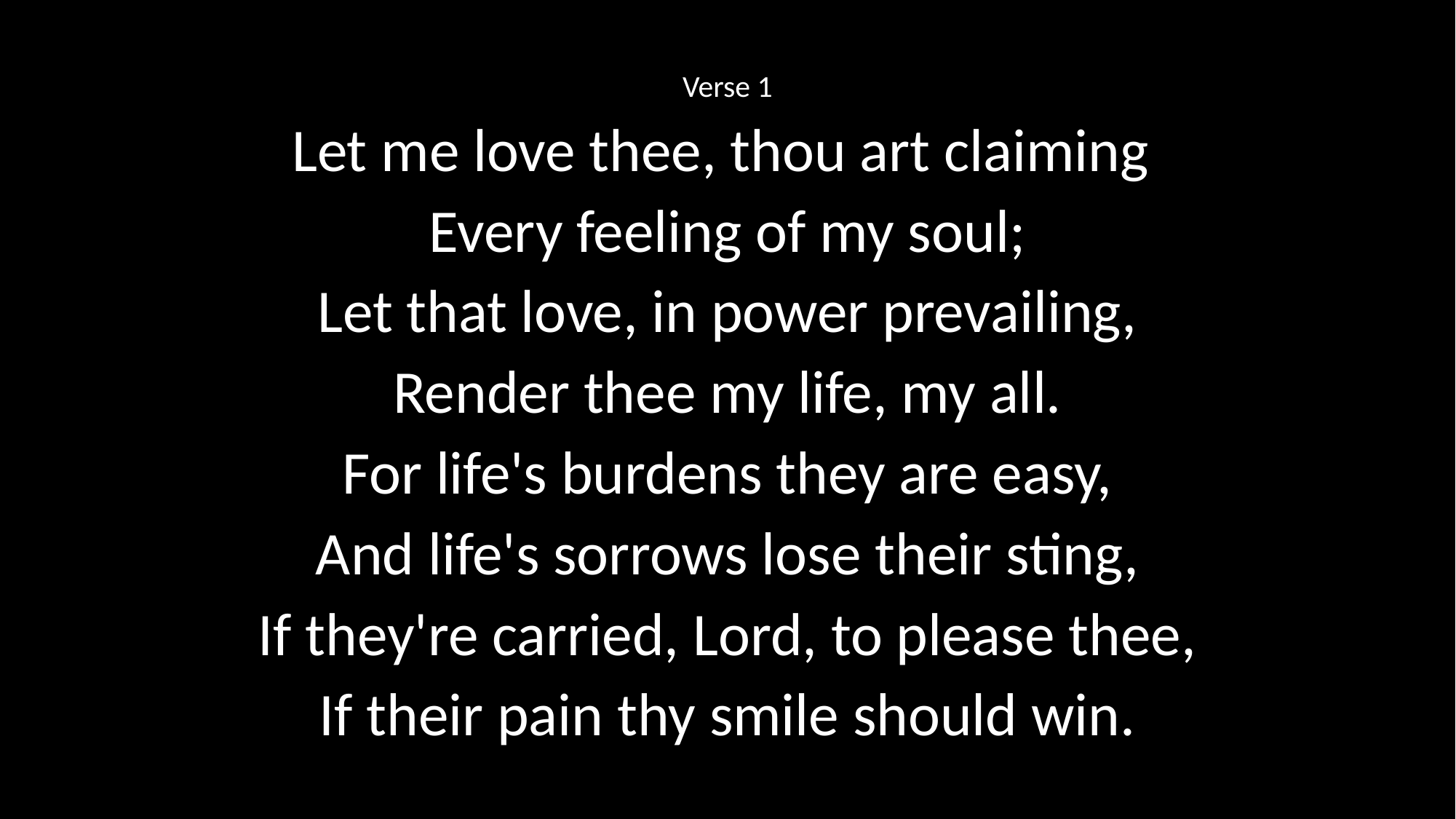

Verse 1
Let me love thee, thou art claiming
Every feeling of my soul;
Let that love, in power prevailing,
Render thee my life, my all.
For life's burdens they are easy,
And life's sorrows lose their sting,
If they're carried, Lord, to please thee,
If their pain thy smile should win.